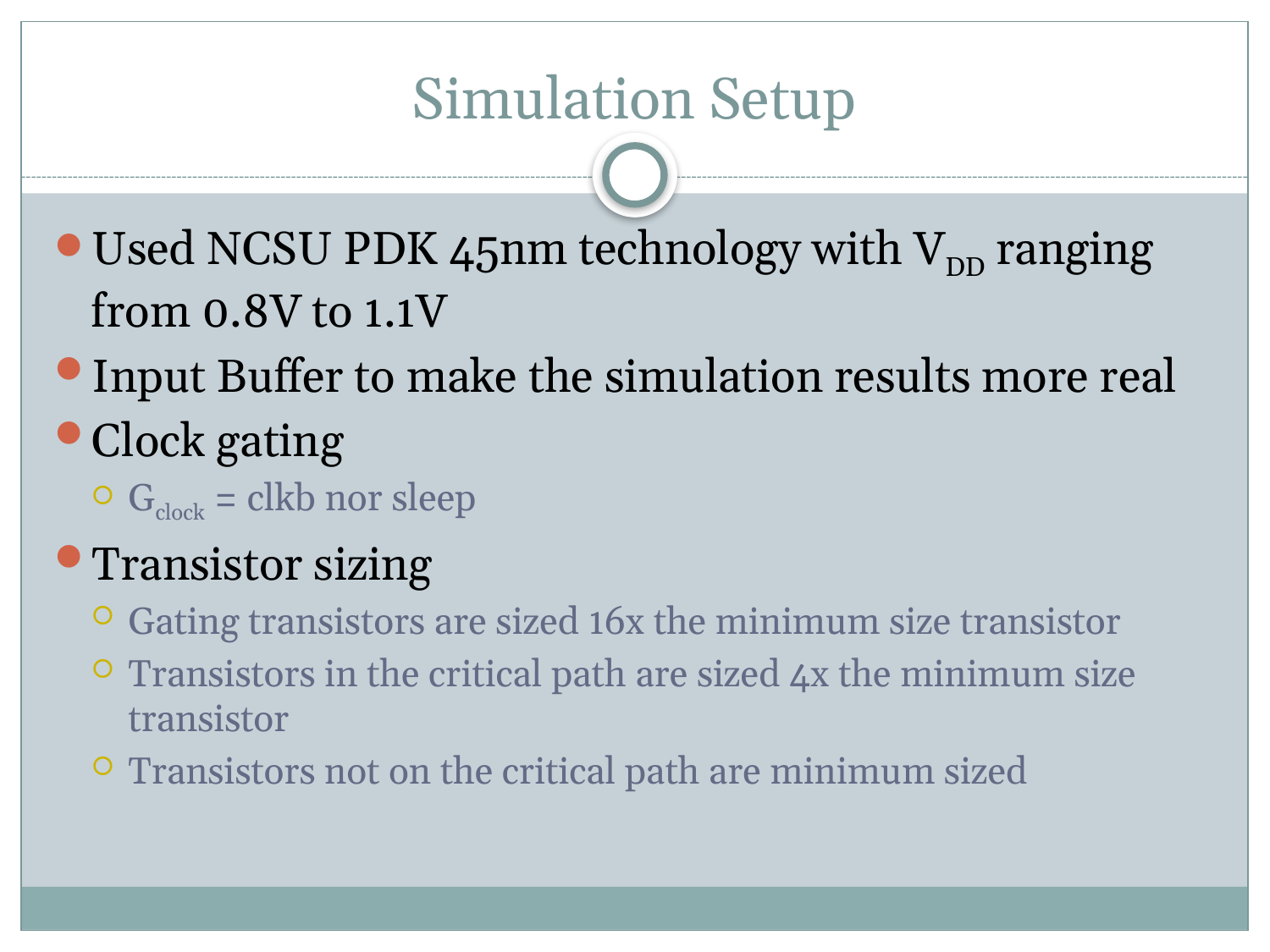

# Simulation Setup
Used NCSU PDK 45nm technology with VDD ranging from 0.8V to 1.1V
Input Buffer to make the simulation results more real
Clock gating
Gclock = clkb nor sleep
Transistor sizing
Gating transistors are sized 16x the minimum size transistor
Transistors in the critical path are sized 4x the minimum size transistor
Transistors not on the critical path are minimum sized